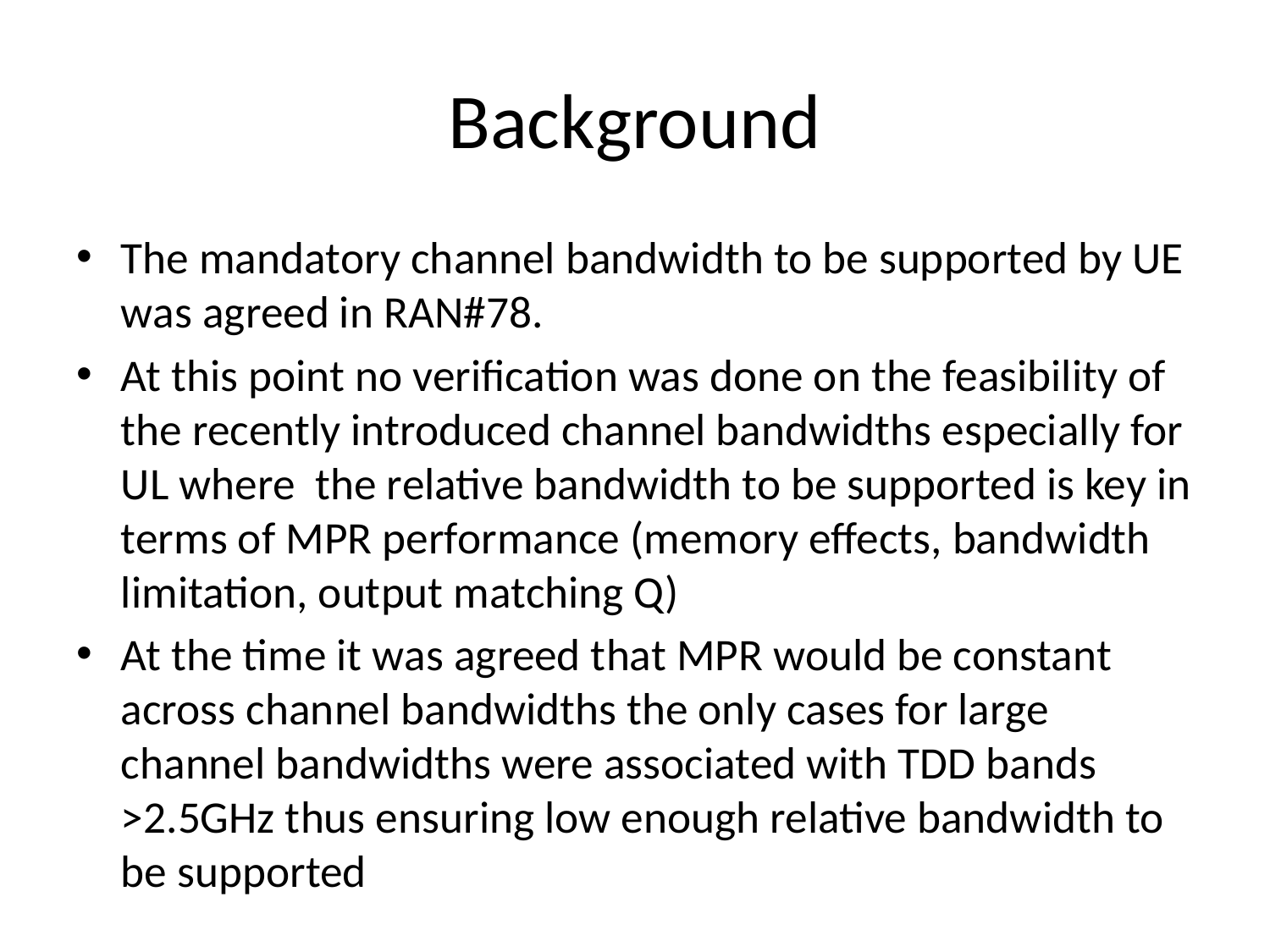

# Background
The mandatory channel bandwidth to be supported by UE was agreed in RAN#78.
At this point no verification was done on the feasibility of the recently introduced channel bandwidths especially for UL where  the relative bandwidth to be supported is key in terms of MPR performance (memory effects, bandwidth limitation, output matching Q)
At the time it was agreed that MPR would be constant across channel bandwidths the only cases for large channel bandwidths were associated with TDD bands >2.5GHz thus ensuring low enough relative bandwidth to be supported